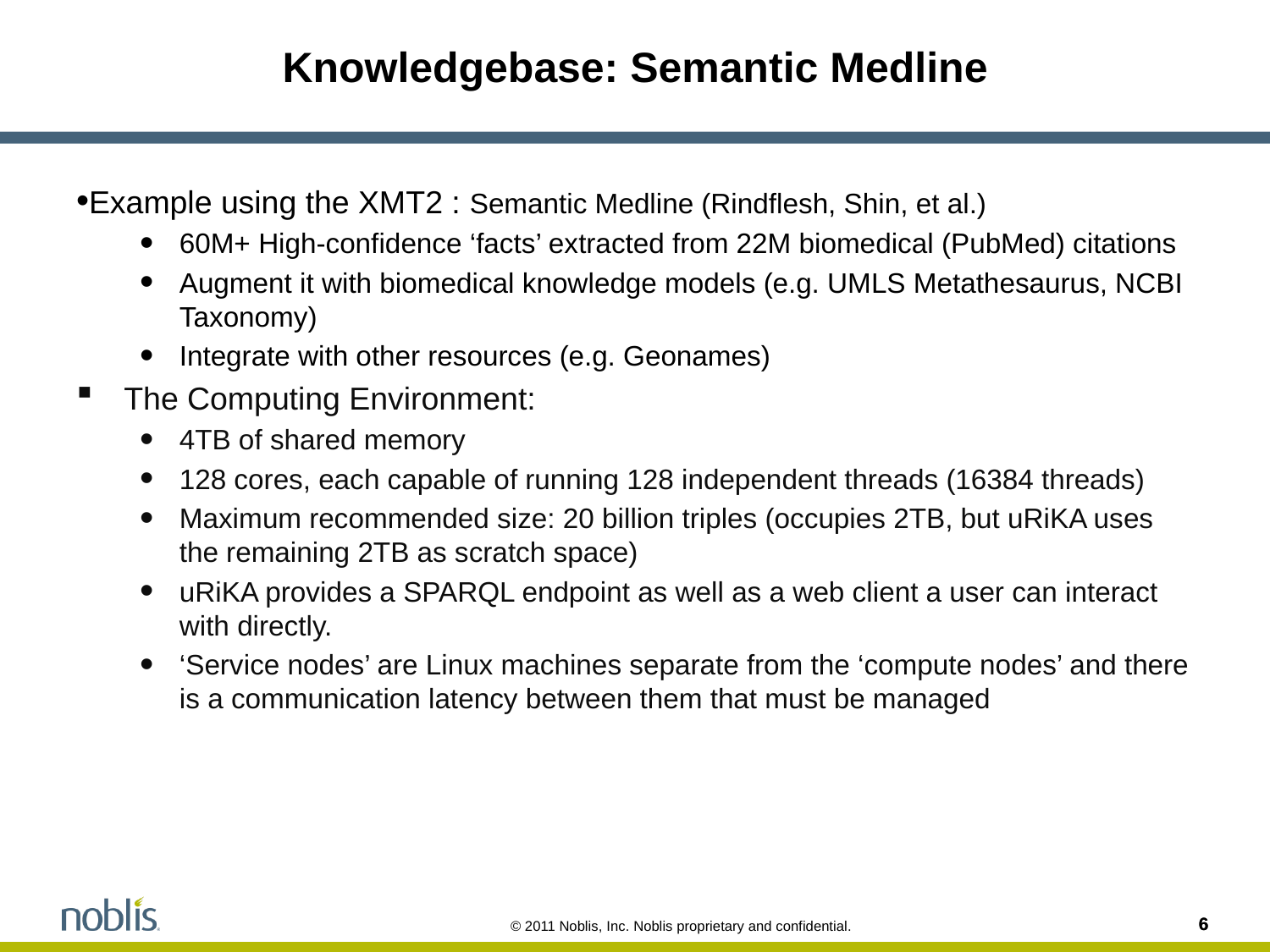

# Knowledgebase: Semantic Medline
Example using the XMT2 : Semantic Medline (Rindflesh, Shin, et al.)
60M+ High-confidence ‘facts’ extracted from 22M biomedical (PubMed) citations
Augment it with biomedical knowledge models (e.g. UMLS Metathesaurus, NCBI Taxonomy)
Integrate with other resources (e.g. Geonames)
The Computing Environment:
4TB of shared memory
128 cores, each capable of running 128 independent threads (16384 threads)
Maximum recommended size: 20 billion triples (occupies 2TB, but uRiKA uses the remaining 2TB as scratch space)
uRiKA provides a SPARQL endpoint as well as a web client a user can interact with directly.
‘Service nodes’ are Linux machines separate from the ‘compute nodes’ and there is a communication latency between them that must be managed